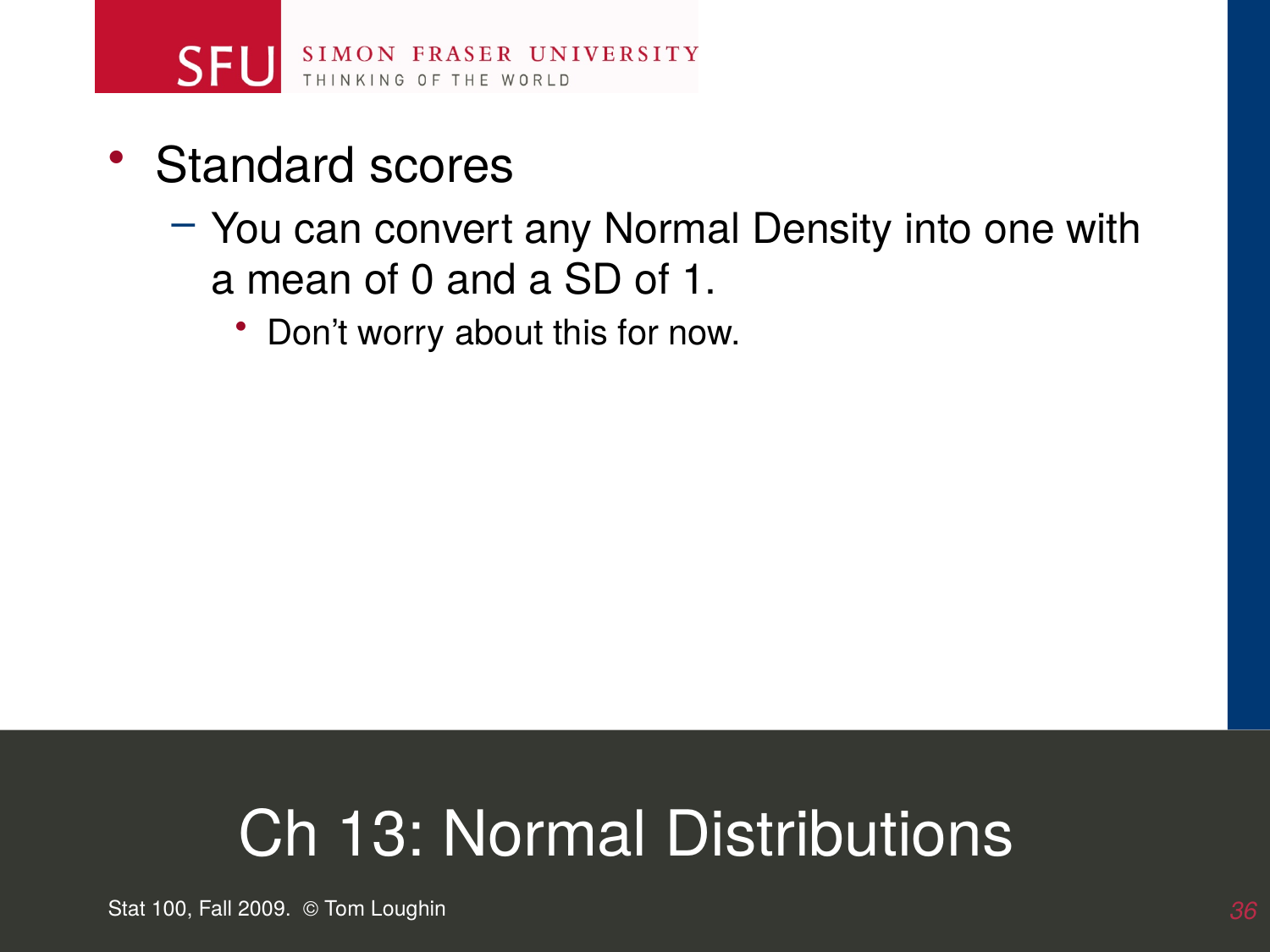

Standard scores
You can convert any Normal Density into one with a mean of 0 and a SD of 1.
Don’t worry about this for now.

# Ch 13: Normal Distributions
Stat 100, Fall 2009.  © Tom Loughin
36